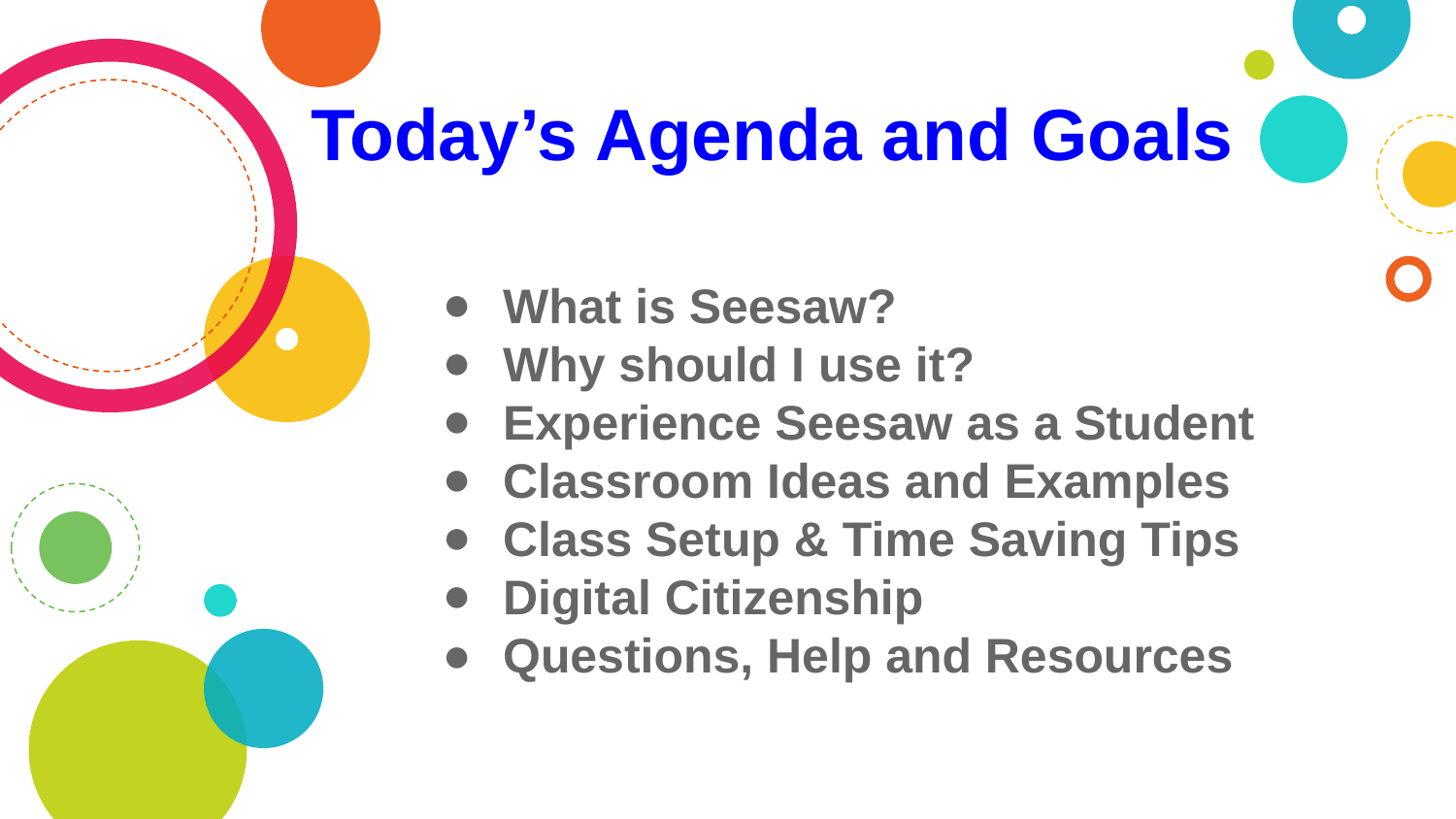

# Today’s Agenda and Goals
What is Seesaw?
Why should I use it?
Experience Seesaw as a Student
Classroom Ideas and Examples
Class Setup & Time Saving Tips
Digital Citizenship
Questions, Help and Resources